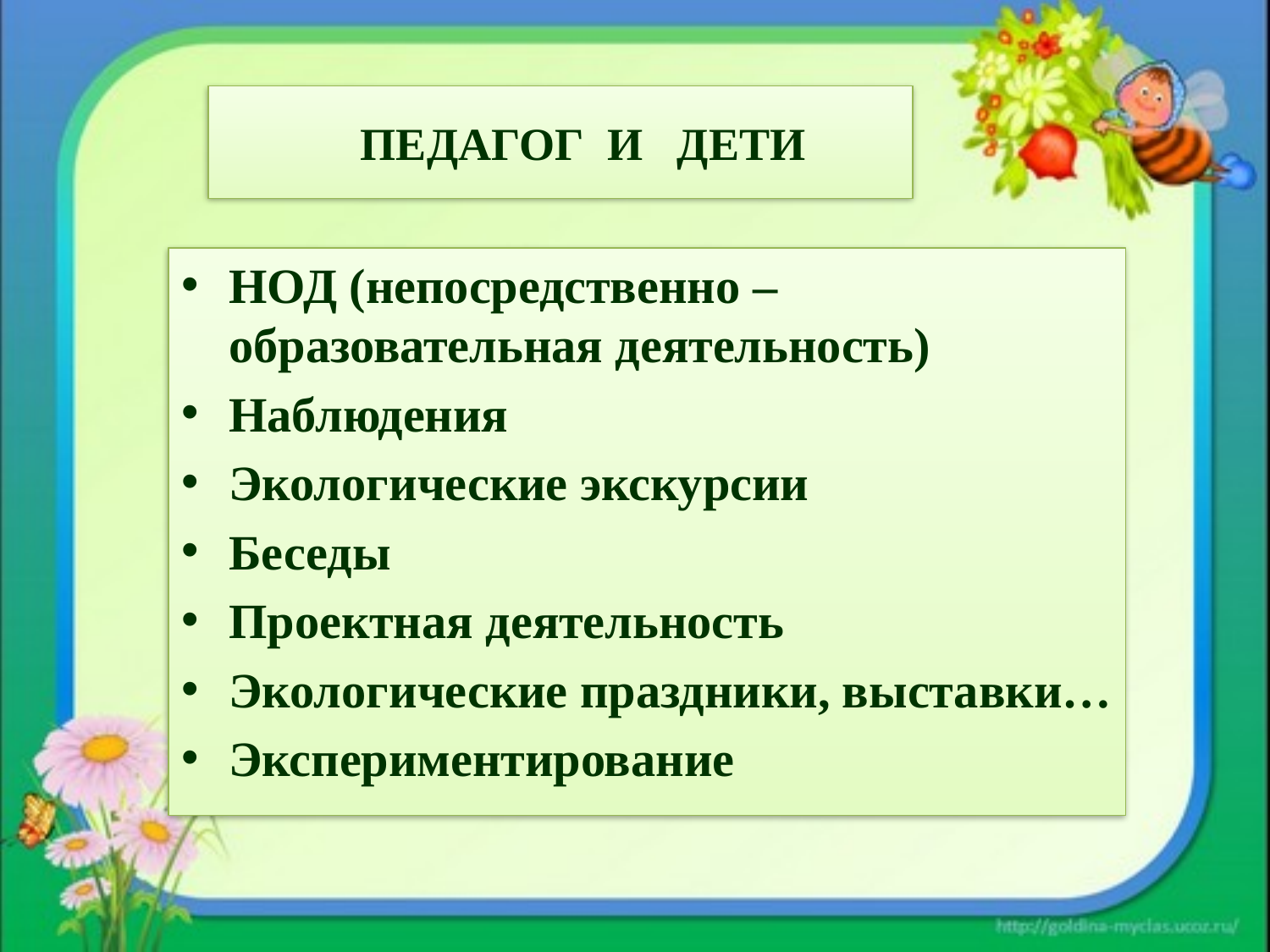

# ПЕДАГОГ  И   ДЕТИ
НОД (непосредственно – образовательная деятельность)
Наблюдения
Экологические экскурсии
Беседы
Проектная деятельность
Экологические праздники, выставки…
Экспериментирование